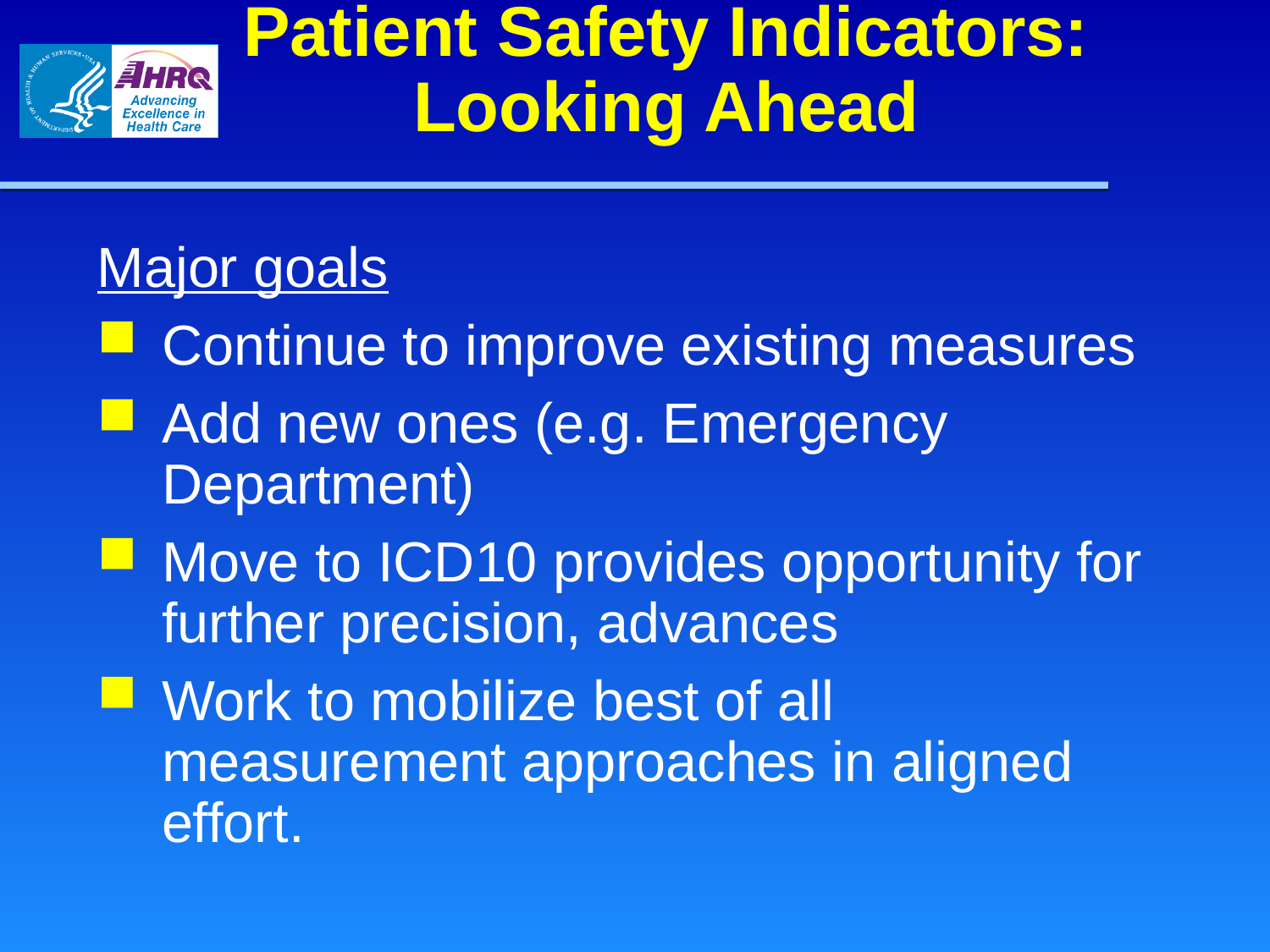

# Patient Safety Indicators: Looking Ahead
Major goals
Continue to improve existing measures
Add new ones (e.g. Emergency Department)
Move to ICD10 provides opportunity for further precision, advances
Work to mobilize best of all measurement approaches in aligned effort.